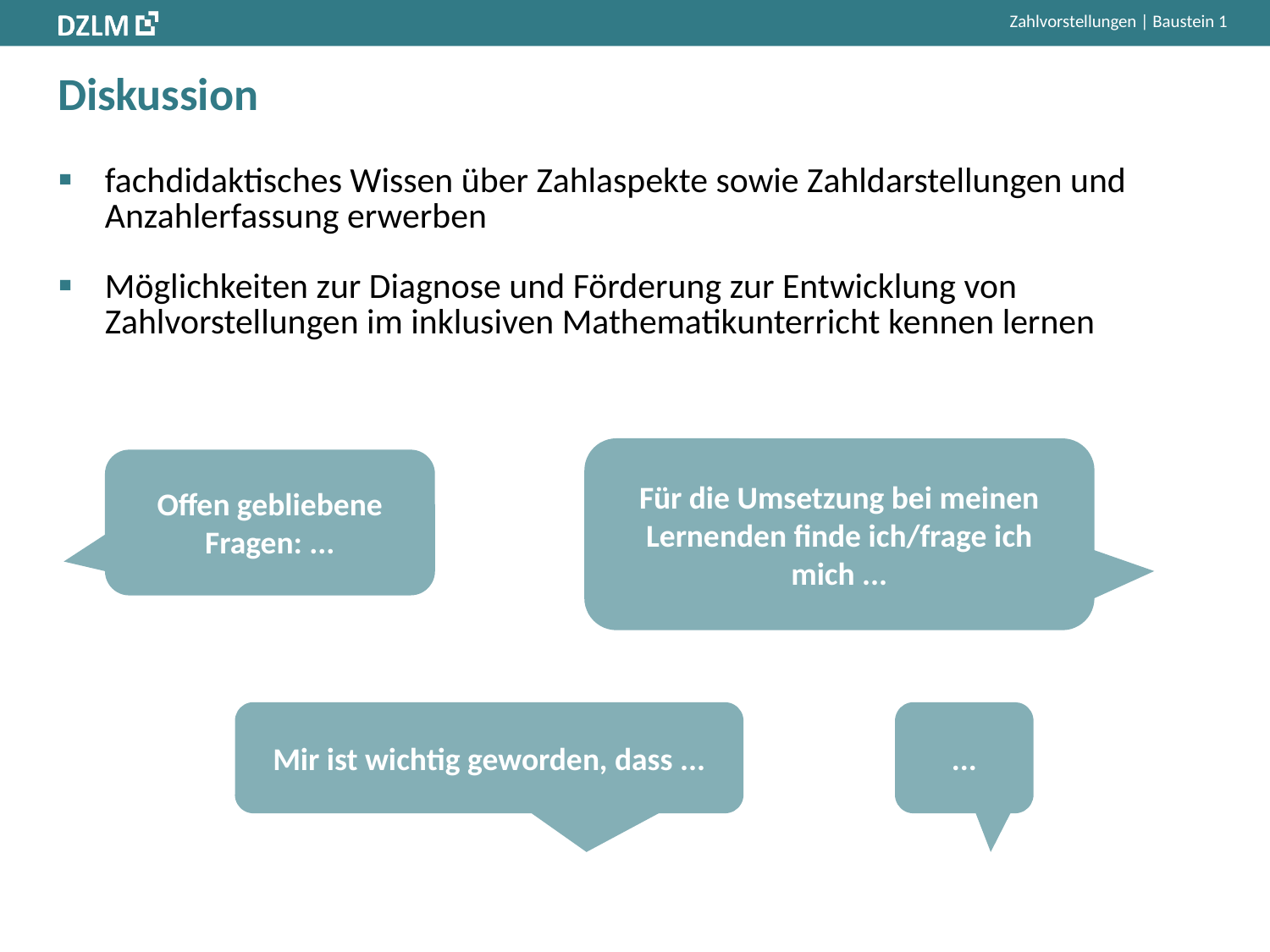

# Diskussion
| fachdidaktisches Wissen über Zahlaspekte sowie Zahldarstellungen und Anzahlerfassung erwerben Möglichkeiten zur Diagnose und Förderung zur Entwicklung von Zahlvorstellungen im inklusiven Mathematikunterricht kennen lernen |
| --- |
Für die Umsetzung bei meinen Lernenden finde ich/frage ich mich ...
Offen gebliebene Fragen: ...
Mir ist wichtig geworden, dass ...
...